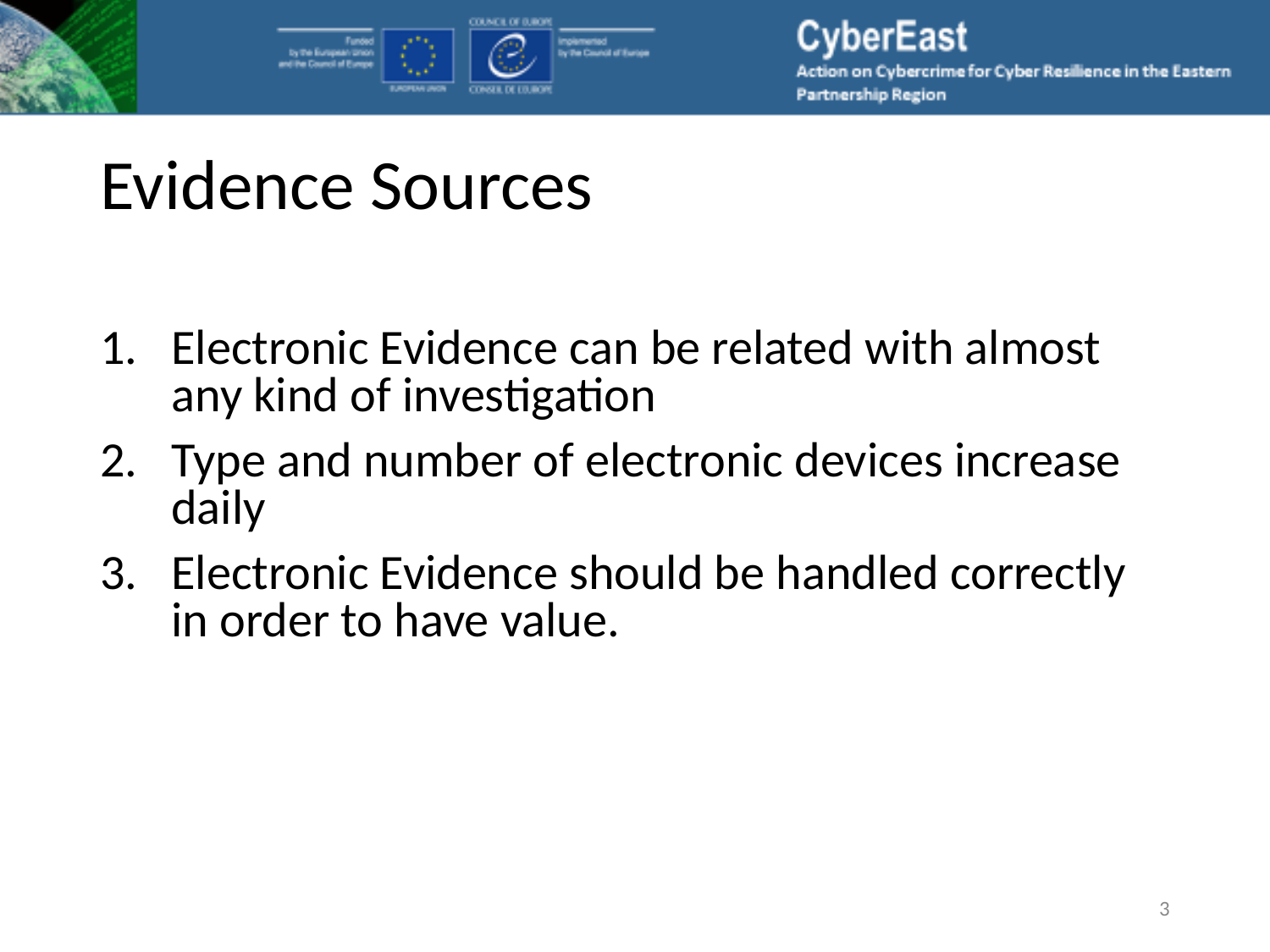

# Evidence Sources
Electronic Evidence can be related with almost any kind of investigation
Type and number of electronic devices increase daily
Electronic Evidence should be handled correctly in order to have value.

3